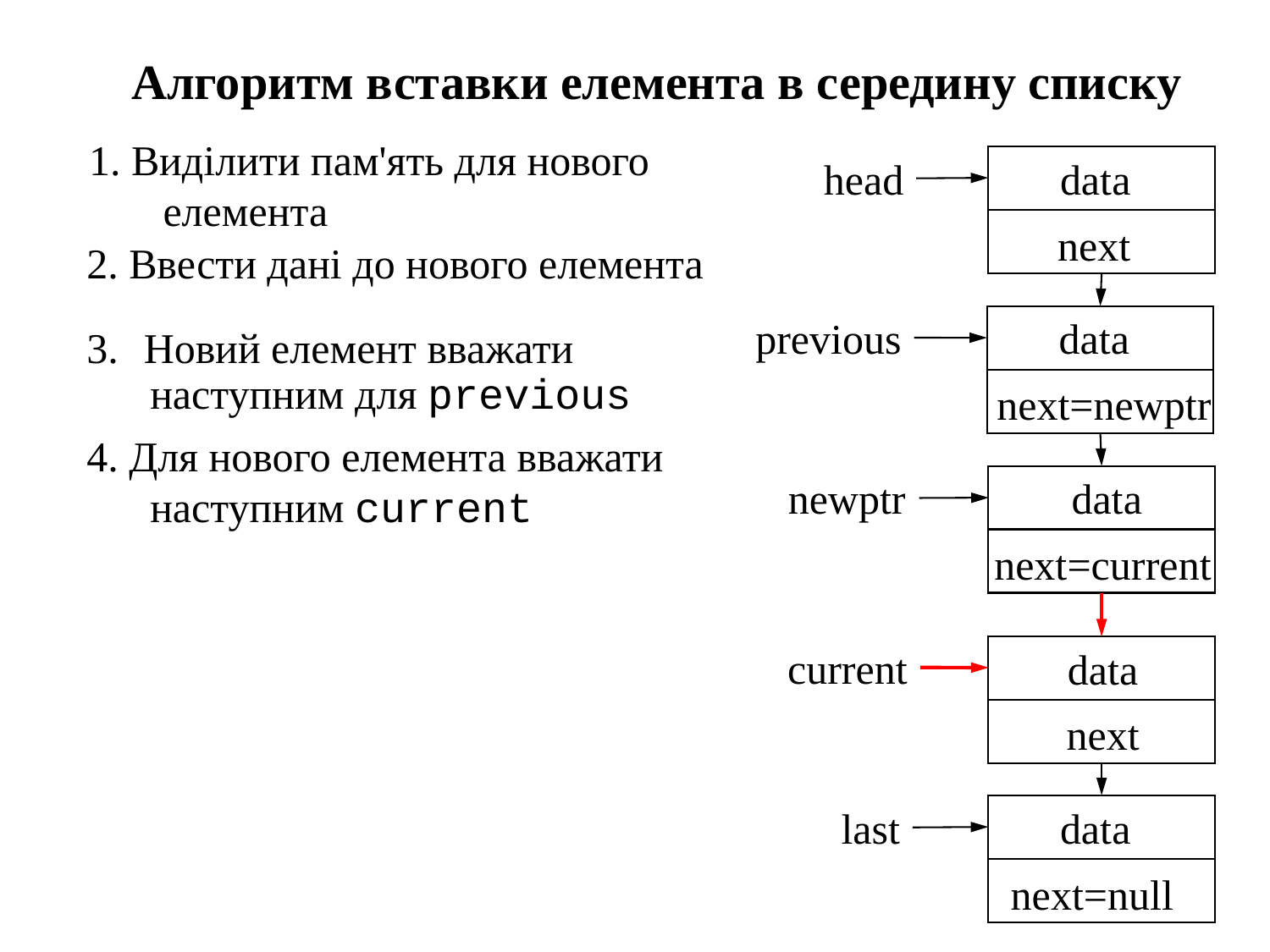

Алгоритм вставки елемента в середину списку
1. Виділити пам'ять для нового елемента

data

next
head
previous

data

next=newptr
newptr

data
next=current
current

data

next

data

next=null
last
2. Ввести дані до нового елемента
3. Новий елемент вважати наступним для previous
4. Для нового елемента вважати наступним current